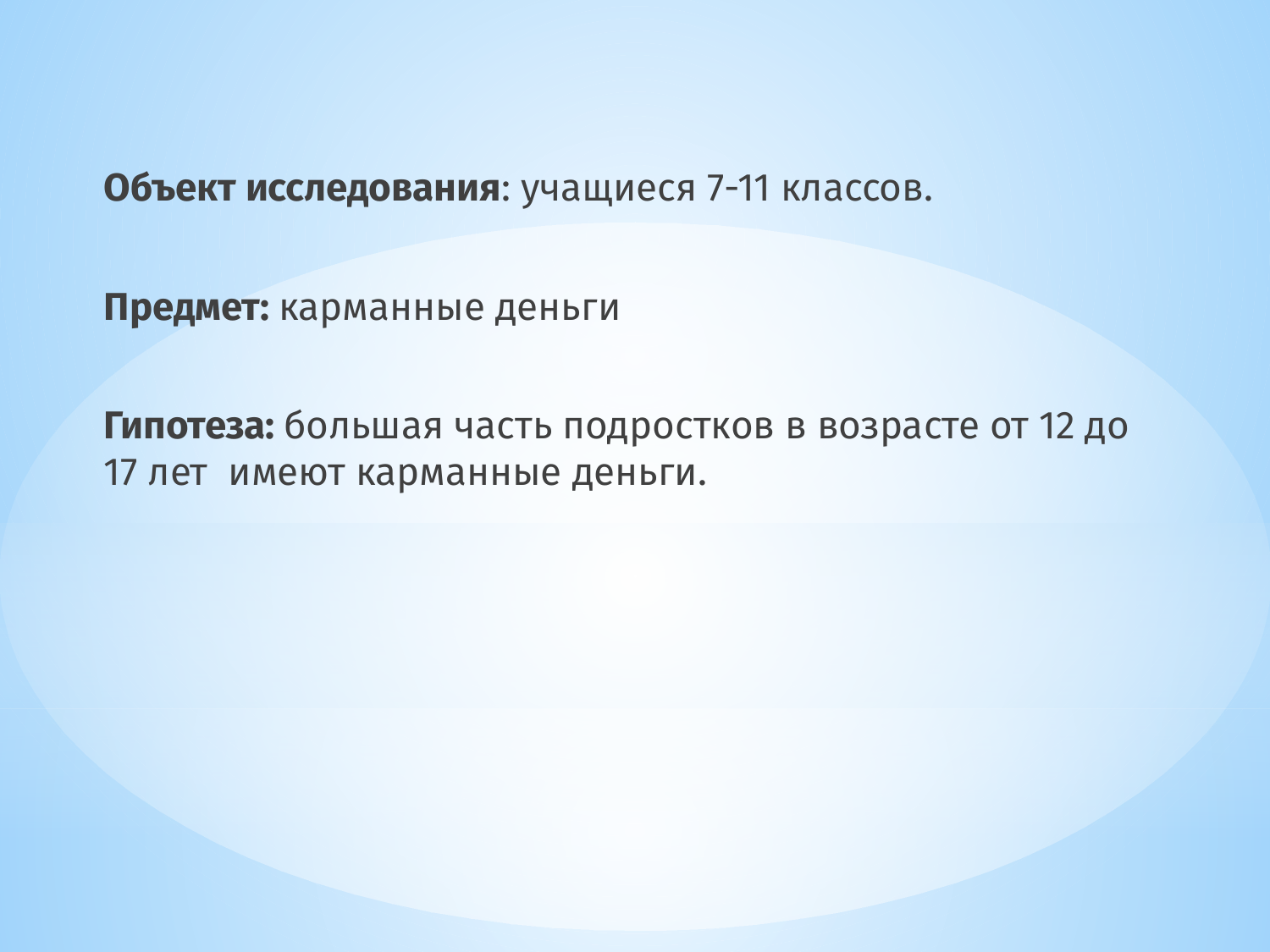

Объект исследования: учащиеся 7-11 классов.

Предмет: карманные деньги

Гипотеза: большая часть подростков в возрасте от 12 до 17 лет  имеют карманные деньги.